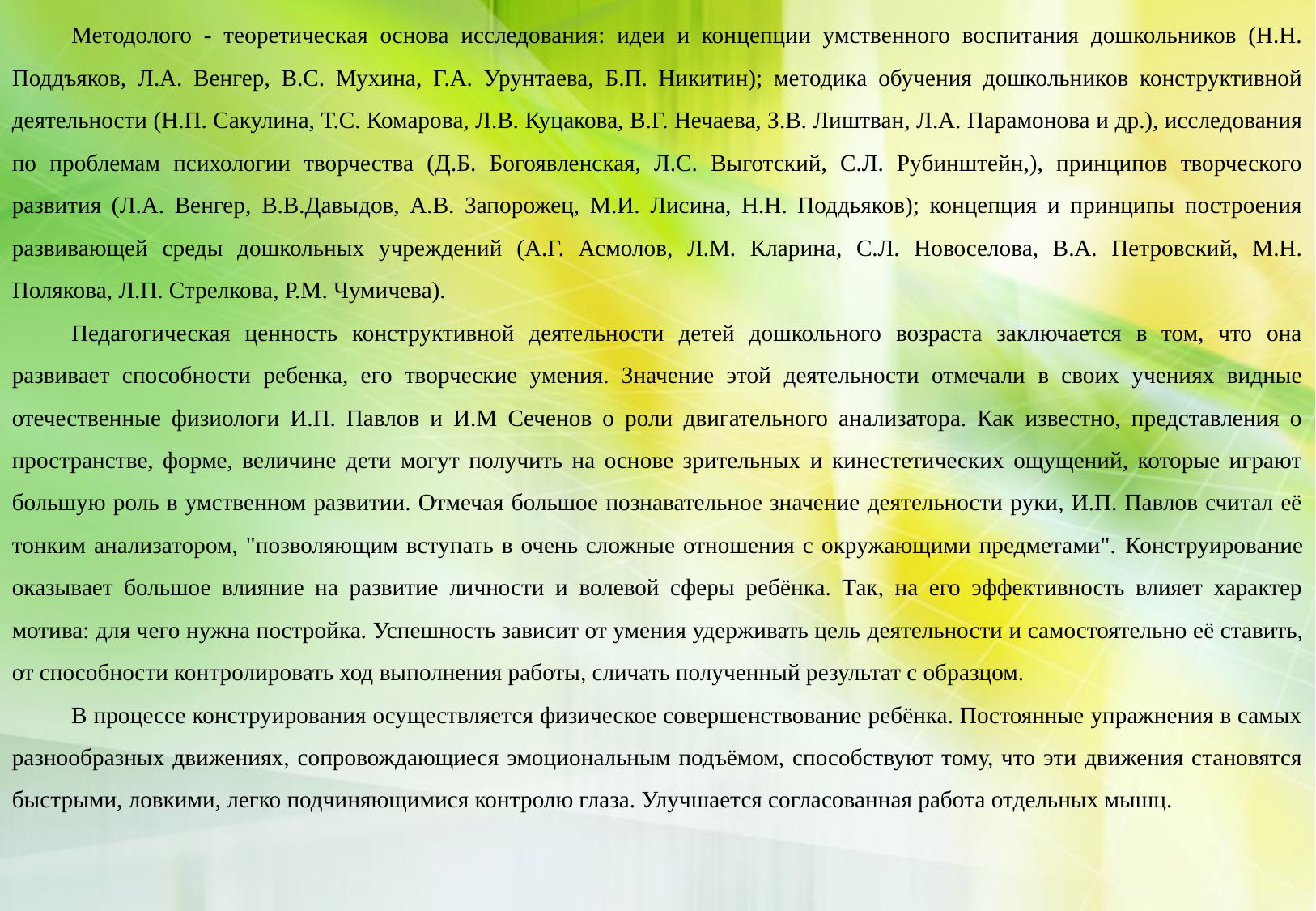

Методолого - теоретическая основа исследования: идеи и концепции умственного воспитания дошкольников (Н.Н. Поддъяков, Л.А. Венгер, В.С. Мухина, Г.А. Урунтаева, Б.П. Никитин); методика обучения дошкольников конструктивной деятельности (Н.П. Сакулина, Т.С. Комарова, Л.В. Куцакова, В.Г. Нечаева, З.В. Лиштван, Л.А. Парамонова и др.), исследования по проблемам психологии творчества (Д.Б. Богоявленская, Л.С. Выготский, С.Л. Рубинштейн,), принципов творческого развития (Л.А. Венгер, В.В.Давыдов, А.В. Запорожец, М.И. Лисина, Н.Н. Поддьяков); концепция и принципы построения развивающей среды дошкольных учреждений (А.Г. Асмолов, Л.М. Кларина, С.Л. Новоселова, В.А. Петровский, М.Н. Полякова, Л.П. Стрелкова, Р.М. Чумичева).
Педагогическая ценность конструктивной деятельности детей дошкольного возраста заключается в том, что она развивает способности ребенка, его творческие умения. Значение этой деятельности отмечали в своих учениях видные отечественные физиологи И.П. Павлов и И.М Сеченов о роли двигательного анализатора. Как известно, представления о пространстве, форме, величине дети могут получить на основе зрительных и кинестетических ощущений, которые играют большую роль в умственном развитии. Отмечая большое познавательное значение деятельности руки, И.П. Павлов считал её тонким анализатором, "позволяющим вступать в очень сложные отношения с окружающими предметами". Конструирование оказывает большое влияние на развитие личности и волевой сферы ребёнка. Так, на его эффективность влияет характер мотива: для чего нужна постройка. Успешность зависит от умения удерживать цель деятельности и самостоятельно её ставить, от способности контролировать ход выполнения работы, сличать полученный результат с образцом.
В процессе конструирования осуществляется физическое совершенствование ребёнка. Постоянные упражнения в самых разнообразных движениях, сопровождающиеся эмоциональным подъёмом, способствуют тому, что эти движения становятся быстрыми, ловкими, легко подчиняющимися контролю глаза. Улучшается согласованная работа отдельных мышц.